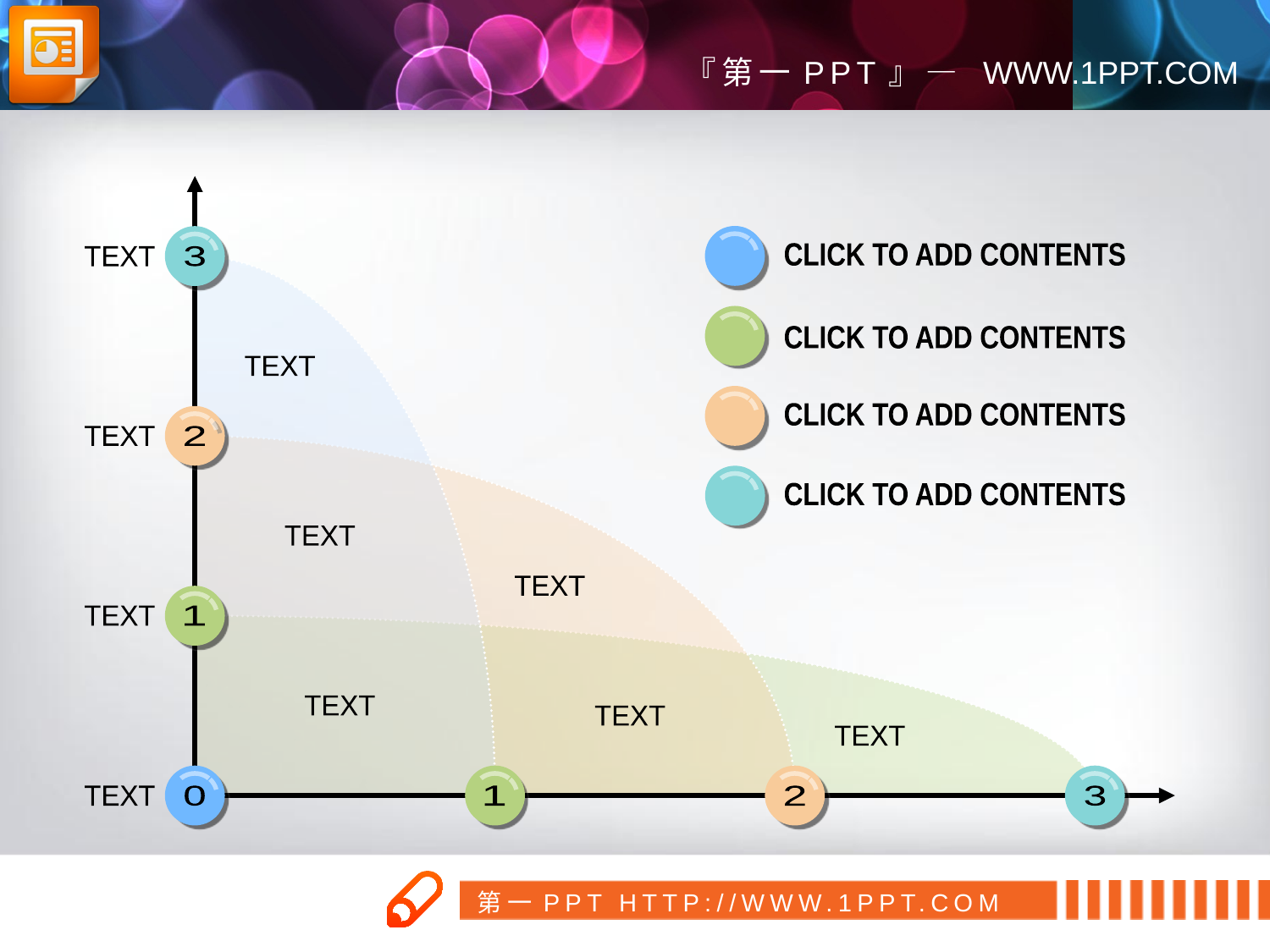

CLICK TO ADD CONTENTS
TEXT
3

CLICK TO ADD CONTENTS
TEXT

CLICK TO ADD CONTENTS

TEXT
2

CLICK TO ADD CONTENTS
TEXT
TEXT

TEXT
1

TEXT
TEXT
TEXT

TEXT
0
1
2
3